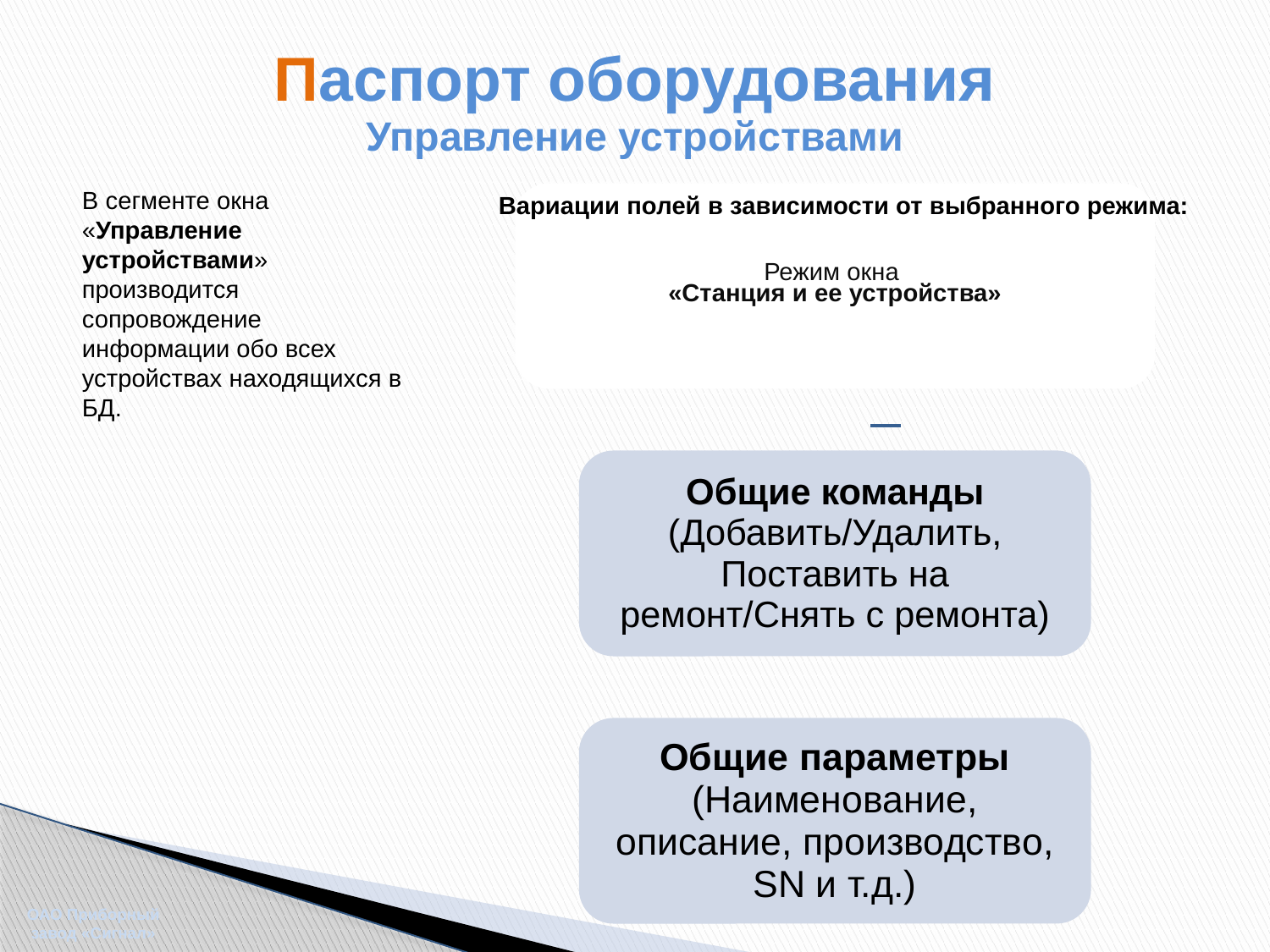

# Паспорт оборудования Управление устройствами
В сегменте окна «Управление устройствами» производится сопровождение информации обо всех устройствах находящихся в БД.
Режим окна
«Станция и ее устройства»
Общие параметры (Наименование, описание, производство, SN и т.д.)
Режим окна
Общие команды
(Добавить/Удалить, Поставить на ремонт/Снять с ремонта)
Вариации полей в зависимости от выбранного режима:

ОАО Приборный завод «Сигнал»